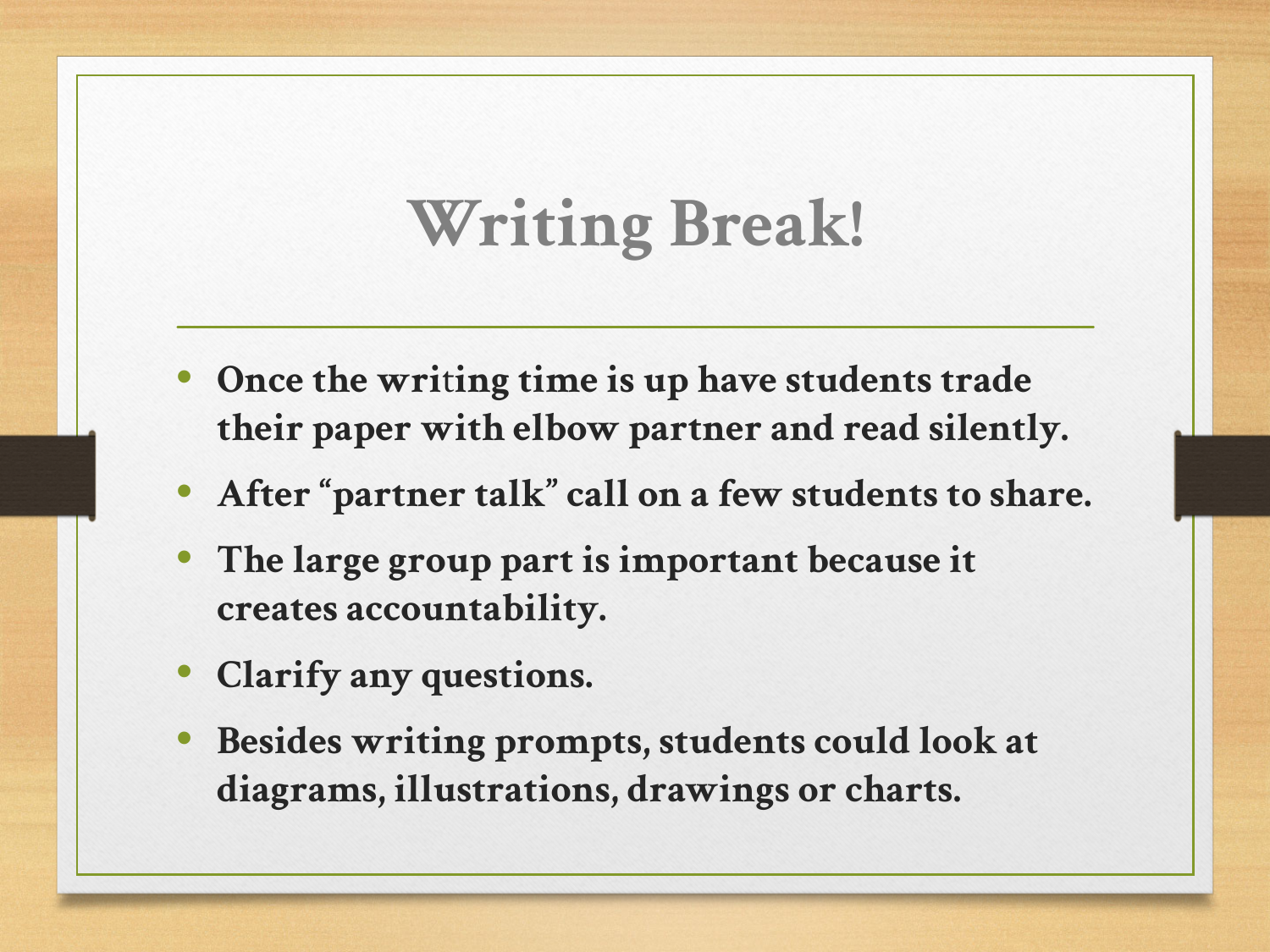

# Writing Break!
Once the writing time is up have students trade their paper with elbow partner and read silently.
After “partner talk” call on a few students to share.
The large group part is important because it creates accountability.
Clarify any questions.
Besides writing prompts, students could look at diagrams, illustrations, drawings or charts.